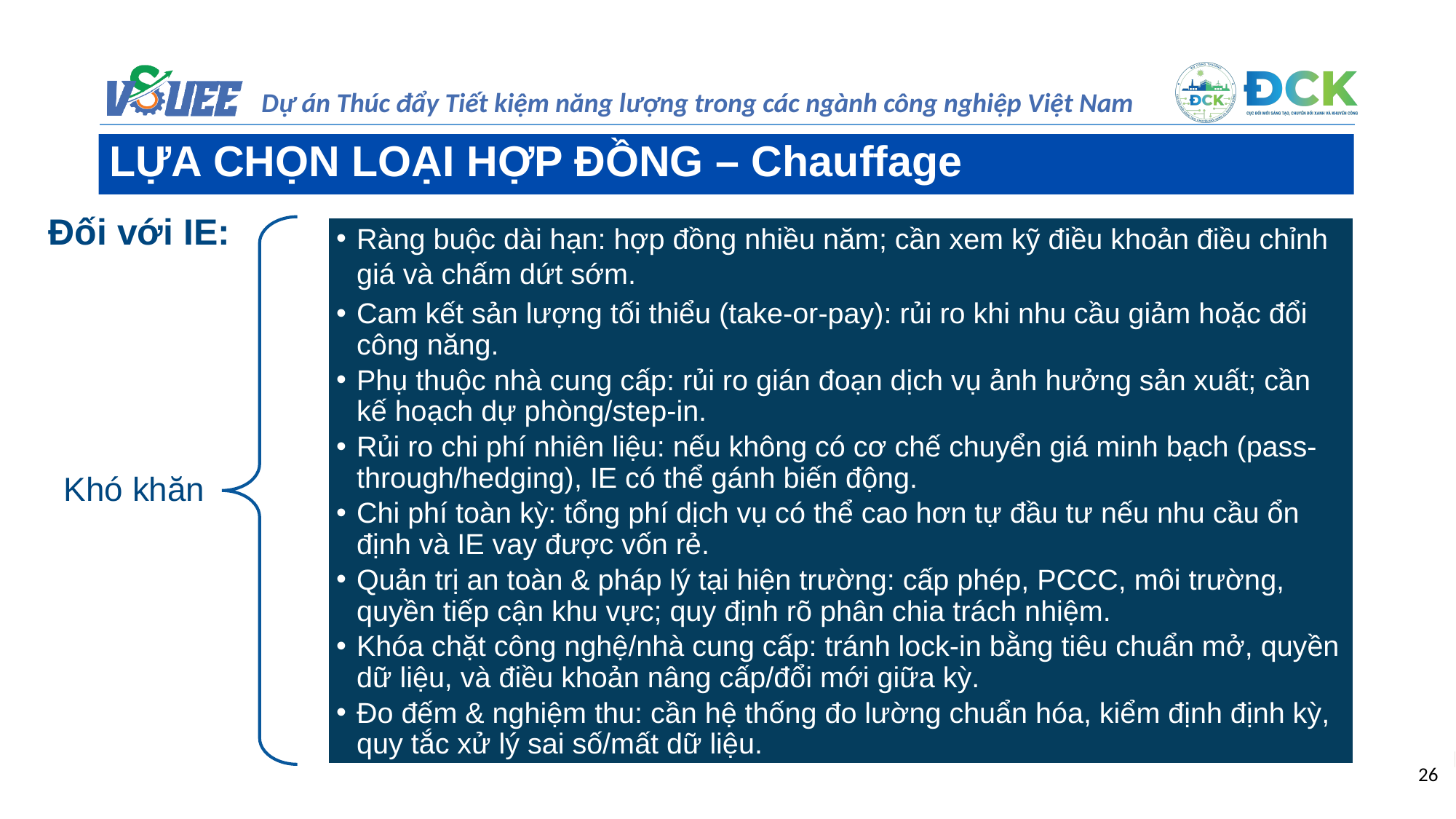

LỰA CHỌN LOẠI HỢP ĐỒNG – Chauffage
Đối với IE:

Ràng buộc dài hạn: hợp đồng nhiều năm; cần xem kỹ điều khoản điều chỉnh giá và chấm dứt sớm.
Cam kết sản lượng tối thiểu (take-or-pay): rủi ro khi nhu cầu giảm hoặc đổi công năng.
Phụ thuộc nhà cung cấp: rủi ro gián đoạn dịch vụ ảnh hưởng sản xuất; cần kế hoạch dự phòng/step-in.
Rủi ro chi phí nhiên liệu: nếu không có cơ chế chuyển giá minh bạch (pass-through/hedging), IE có thể gánh biến động.
Chi phí toàn kỳ: tổng phí dịch vụ có thể cao hơn tự đầu tư nếu nhu cầu ổn định và IE vay được vốn rẻ.
Quản trị an toàn & pháp lý tại hiện trường: cấp phép, PCCC, môi trường, quyền tiếp cận khu vực; quy định rõ phân chia trách nhiệm.
Khóa chặt công nghệ/nhà cung cấp: tránh lock-in bằng tiêu chuẩn mở, quyền dữ liệu, và điều khoản nâng cấp/đổi mới giữa kỳ.
Đo đếm & nghiệm thu: cần hệ thống đo lường chuẩn hóa, kiểm định định kỳ, quy tắc xử lý sai số/mất dữ liệu.
Khó khăn

26